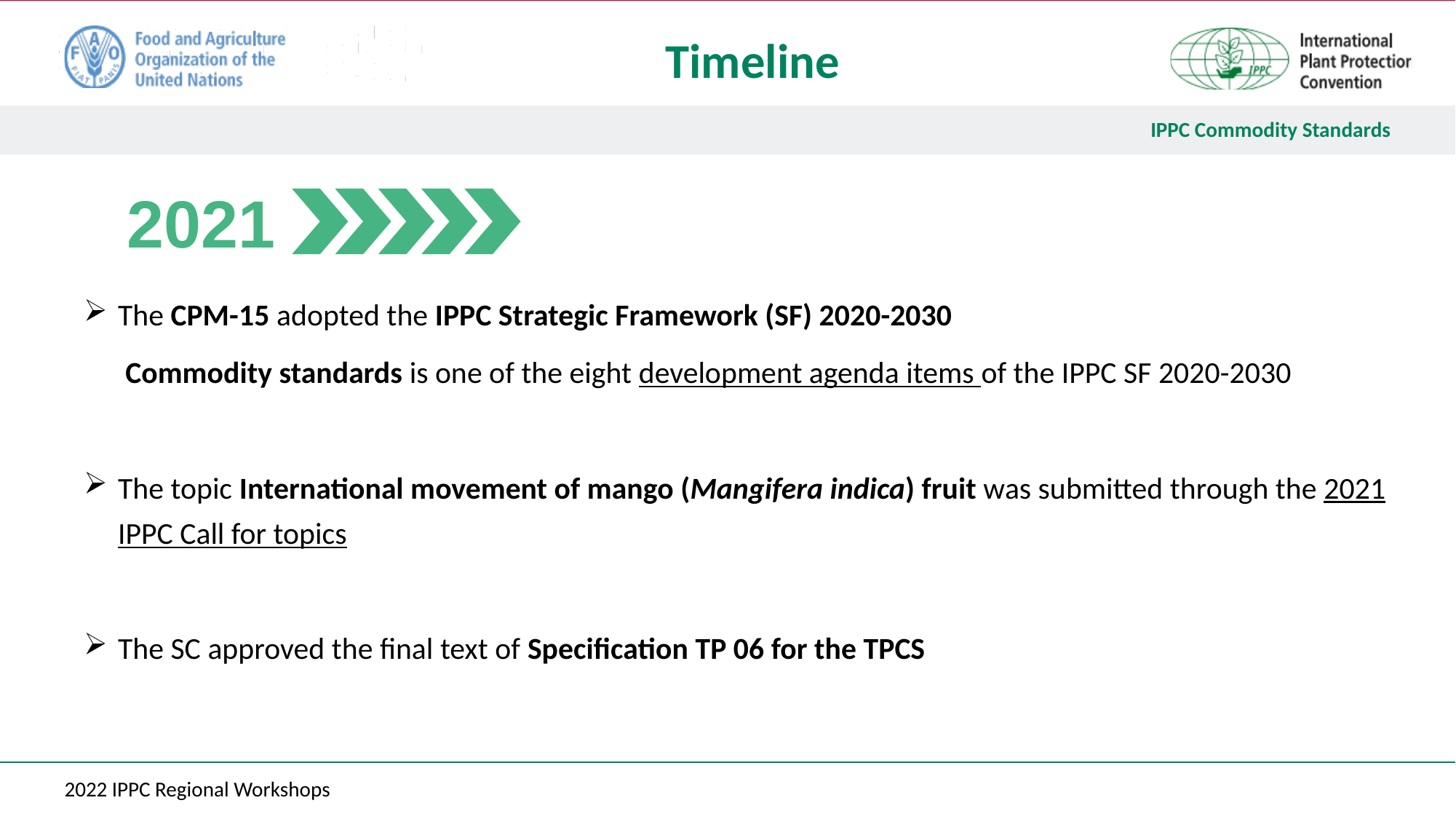

# Timeline
2021

The CPM-15 adopted the IPPC Strategic Framework (SF) 2020-2030
      Commodity standards is one of the eight development agenda items of the IPPC SF 2020-2030

The topic International movement of mango (Mangifera indica) fruit was submitted through the 2021 IPPC Call for topics

The SC approved the final text of Specification TP 06 for the TPCS